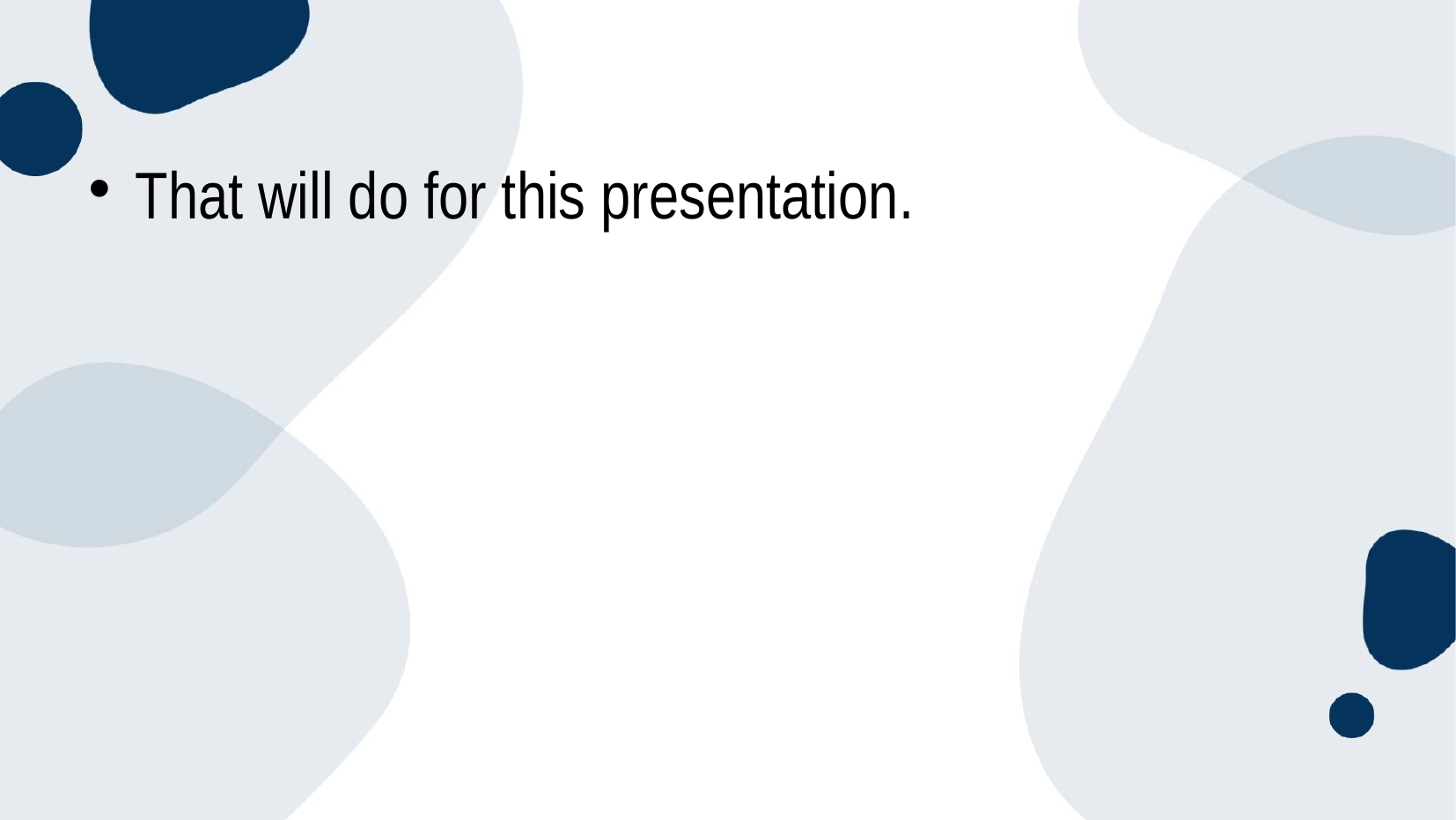

#
That will do for this presentation.